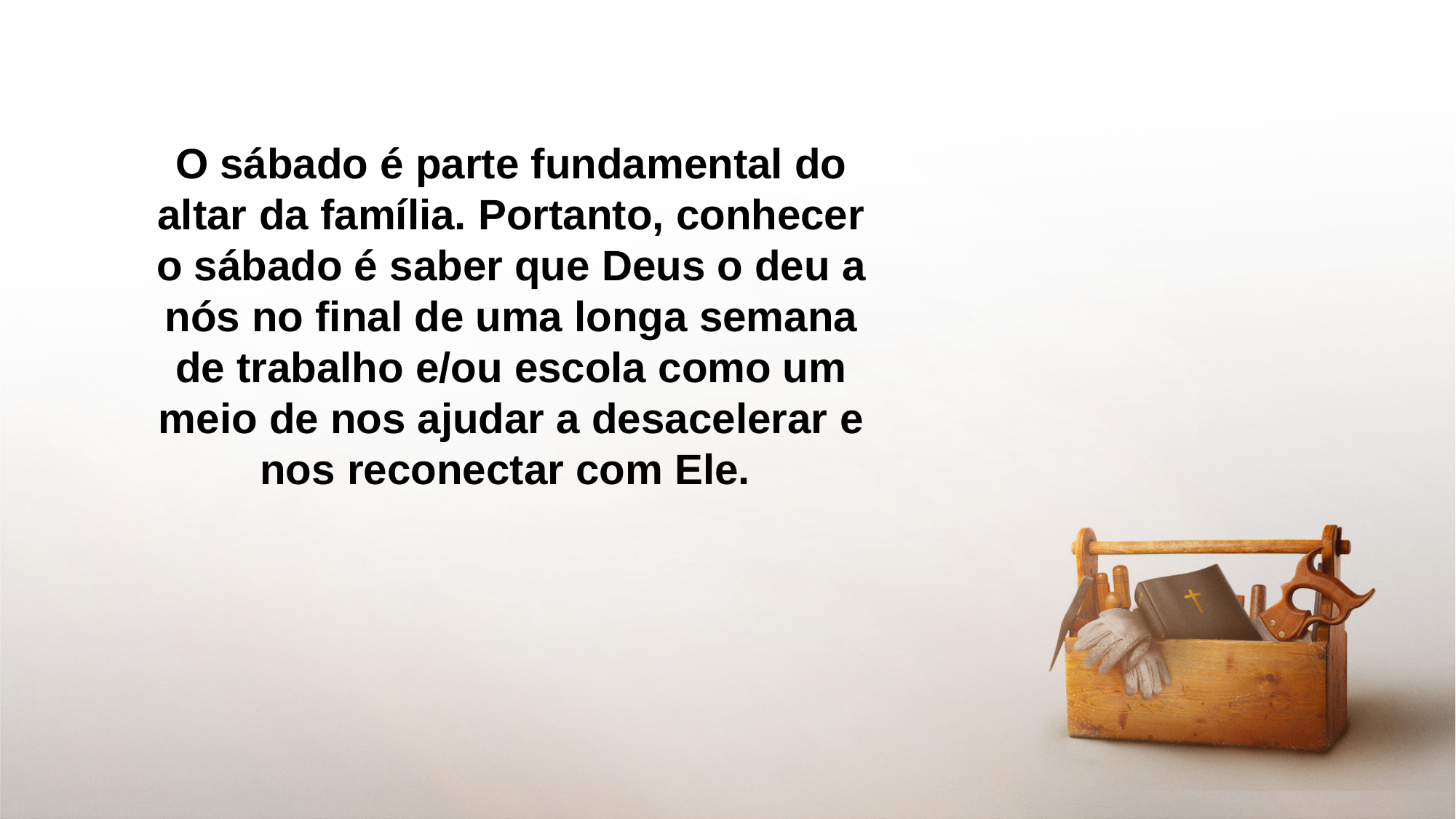

O sábado é parte fundamental do altar da família. Portanto, conhecer o sábado é saber que Deus o deu a nós no final de uma longa semana de trabalho e/ou escola como um meio de nos ajudar a desacelerar e nos reconectar com Ele.